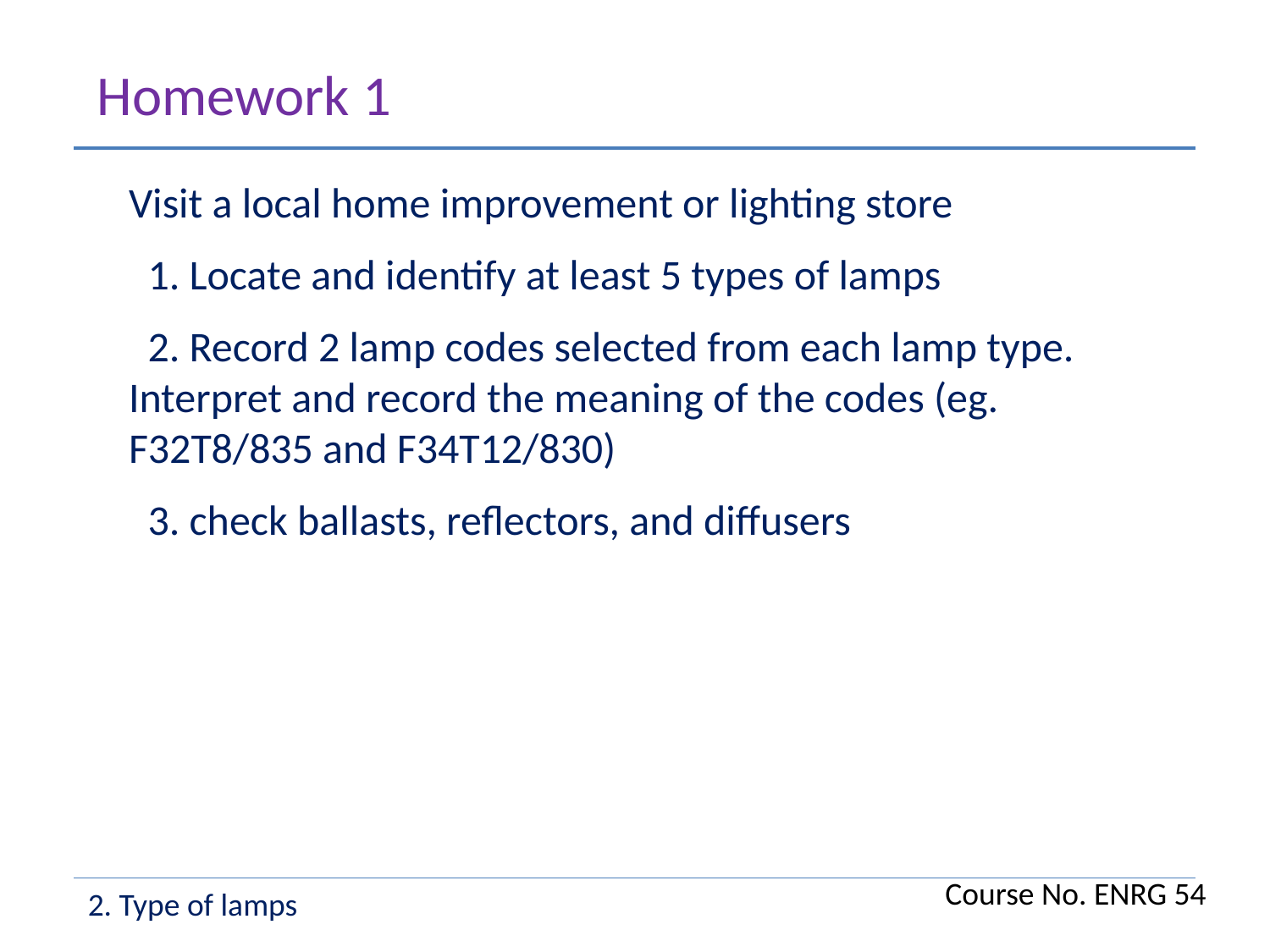

Homework 1
Visit a local home improvement or lighting store
  1. Locate and identify at least 5 types of lamps
  2. Record 2 lamp codes selected from each lamp type.  Interpret and record the meaning of the codes (eg. F32T8/835 and F34T12/830)
  3. check ballasts, reflectors, and diffusers
Course No. ENRG 54
2. Type of lamps